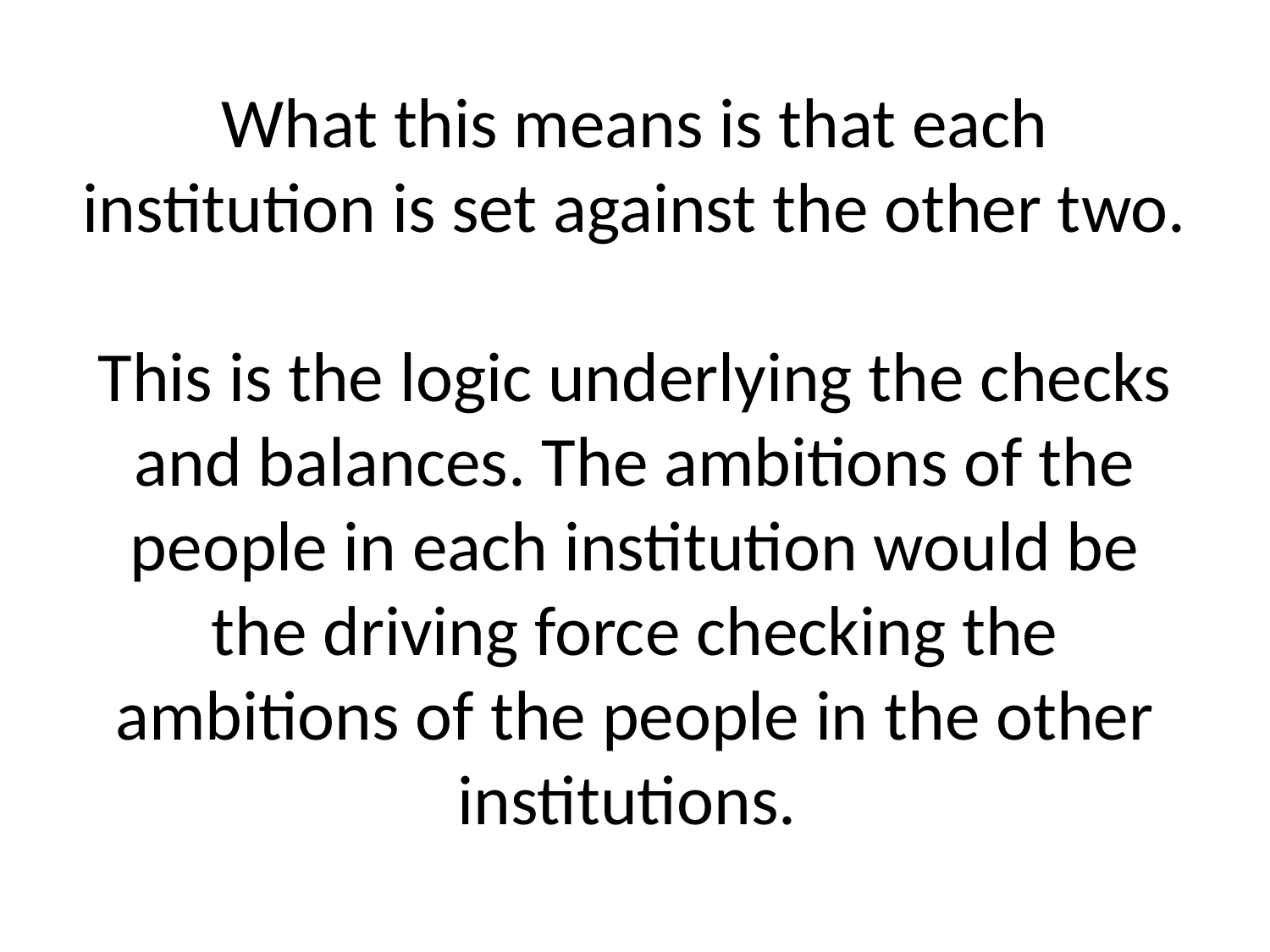

# What this means is that each institution is set against the other two. This is the logic underlying the checks and balances. The ambitions of the people in each institution would be the driving force checking the ambitions of the people in the other institutions.